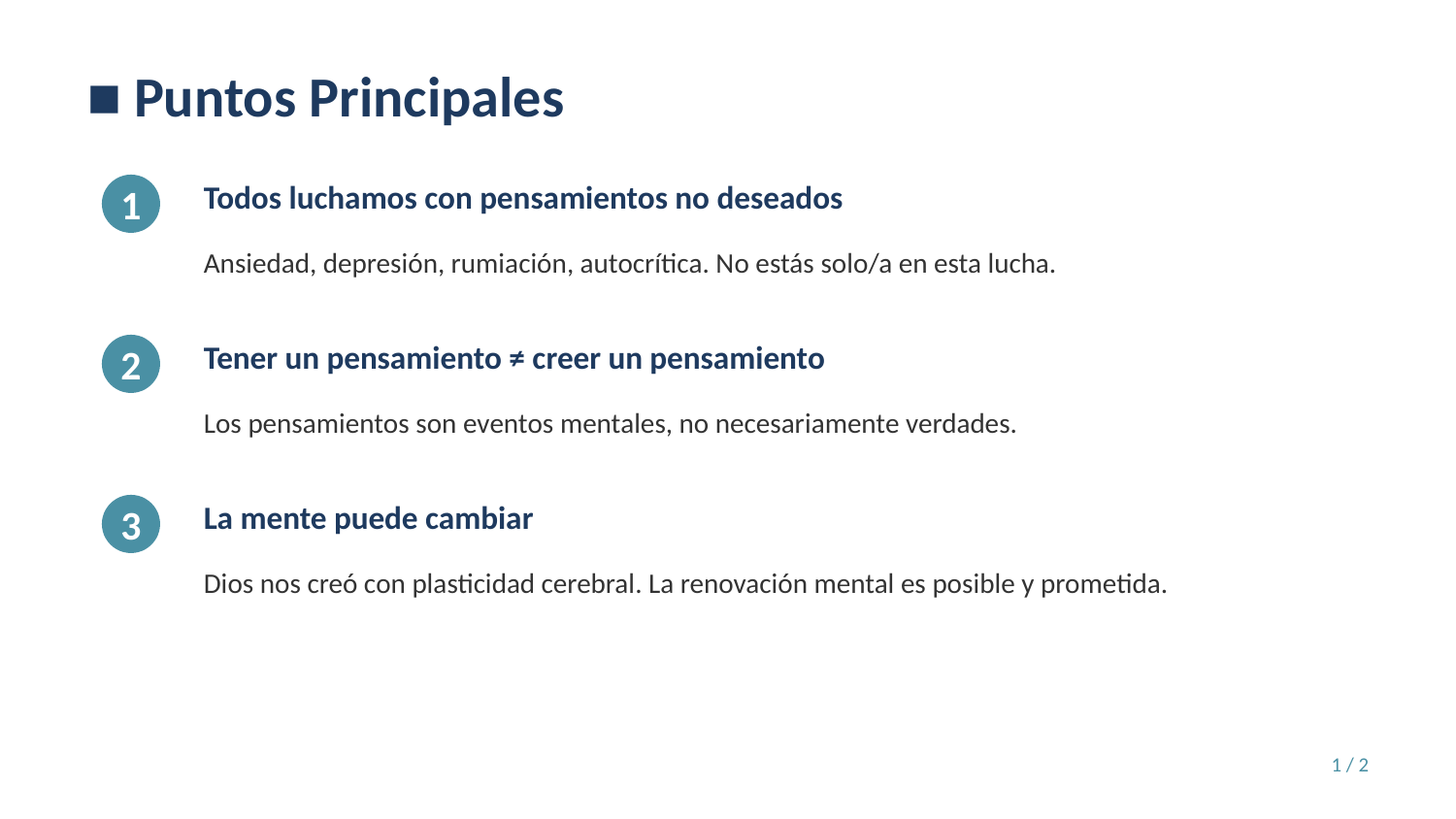

■ Puntos Principales

1
Todos luchamos con pensamientos no deseados
Ansiedad, depresión, rumiación, autocrítica. No estás solo/a en esta lucha.

2
Tener un pensamiento ≠ creer un pensamiento
Los pensamientos son eventos mentales, no necesariamente verdades.

3
La mente puede cambiar
Dios nos creó con plasticidad cerebral. La renovación mental es posible y prometida.
1 / 2